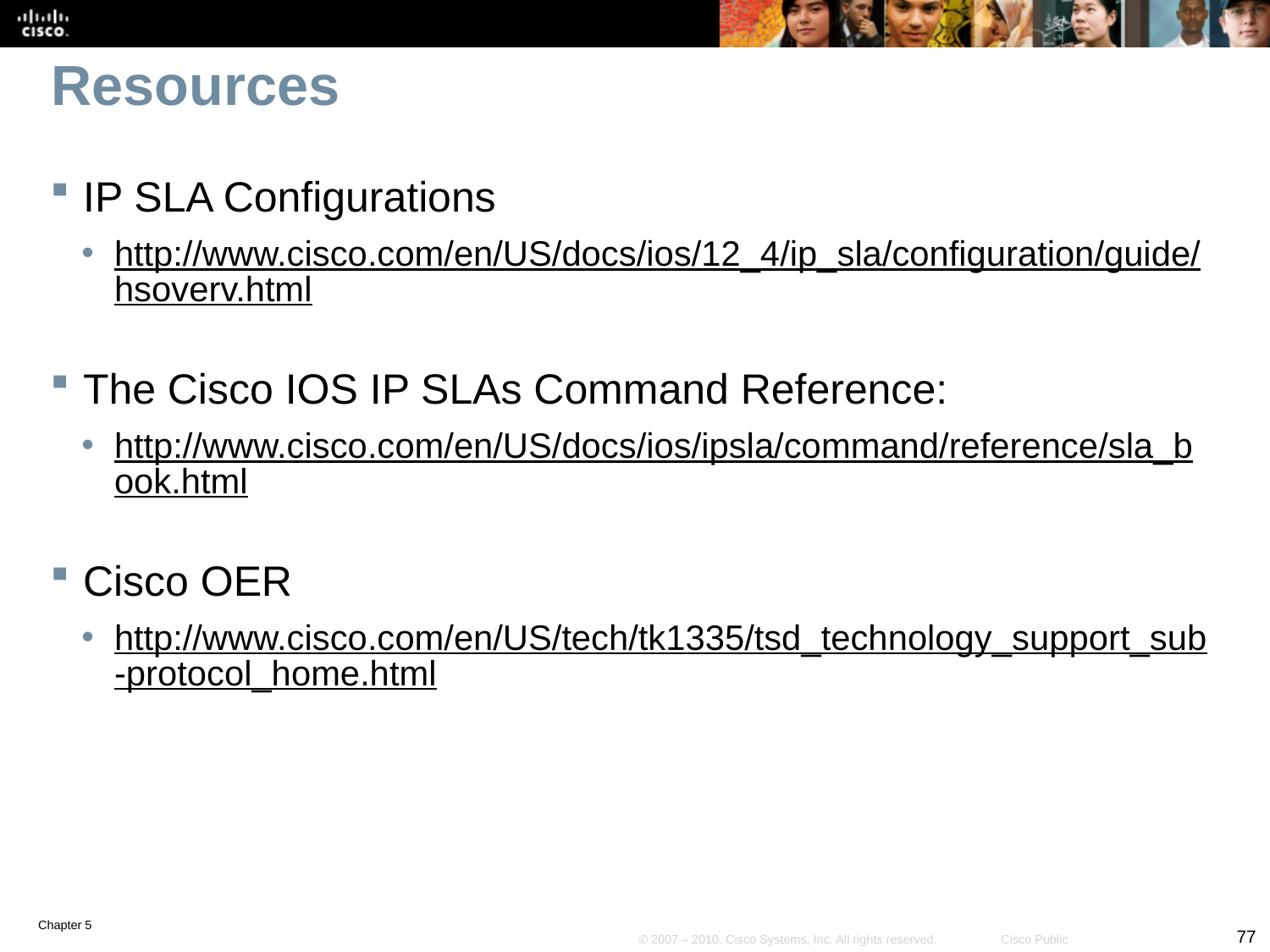

# Resources
IP SLA Configurations
http://www.cisco.com/en/US/docs/ios/12_4/ip_sla/configuration/guide/hsoverv.html
The Cisco IOS IP SLAs Command Reference:
http://www.cisco.com/en/US/docs/ios/ipsla/command/reference/sla_book.html
Cisco OER
http://www.cisco.com/en/US/tech/tk1335/tsd_technology_support_sub-protocol_home.html